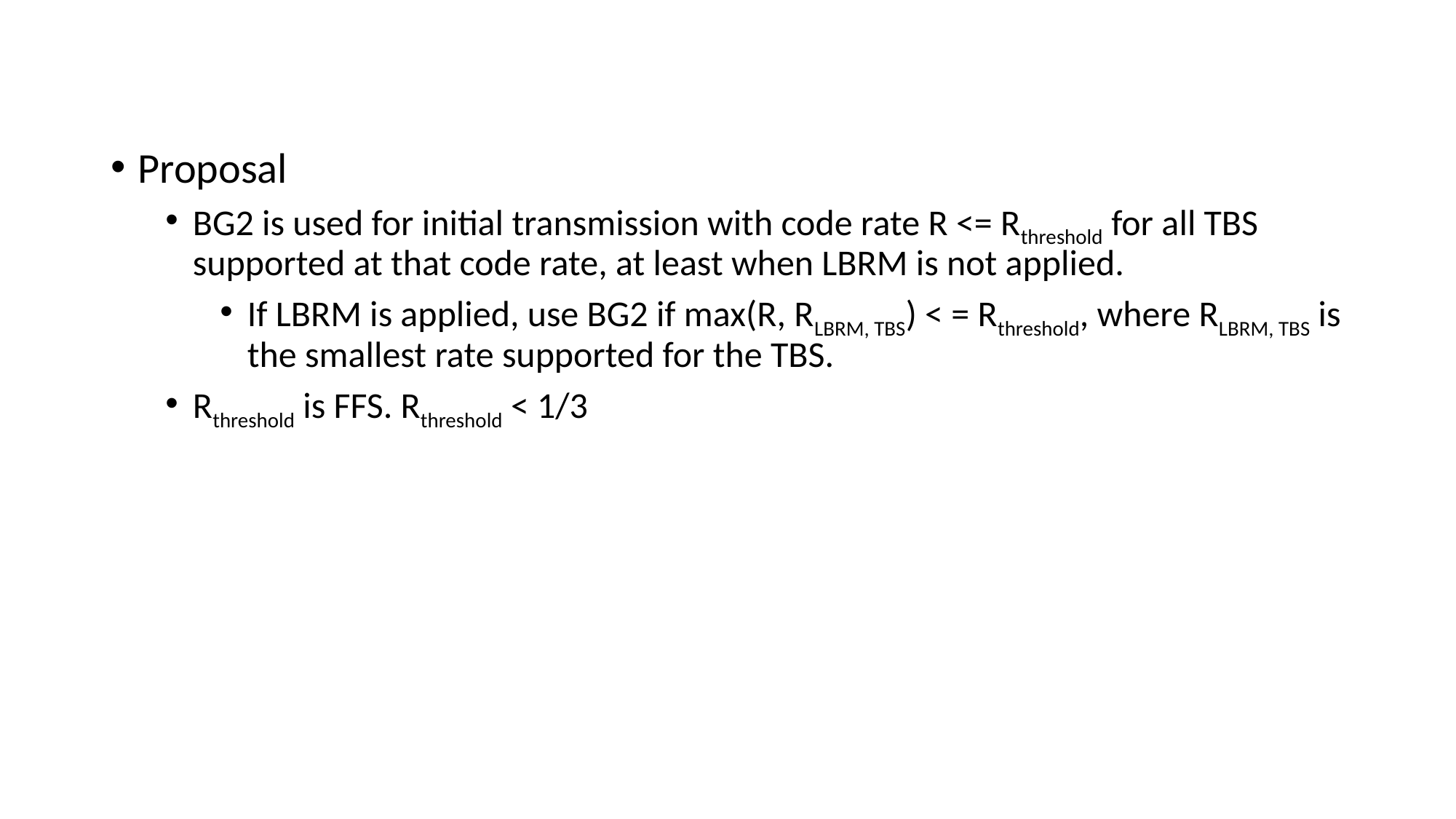

Proposal
BG2 is used for initial transmission with code rate R <= Rthreshold for all TBS supported at that code rate, at least when LBRM is not applied.
If LBRM is applied, use BG2 if max(R, RLBRM, TBS) < = Rthreshold, where RLBRM, TBS is the smallest rate supported for the TBS.
Rthreshold is FFS. Rthreshold < 1/3